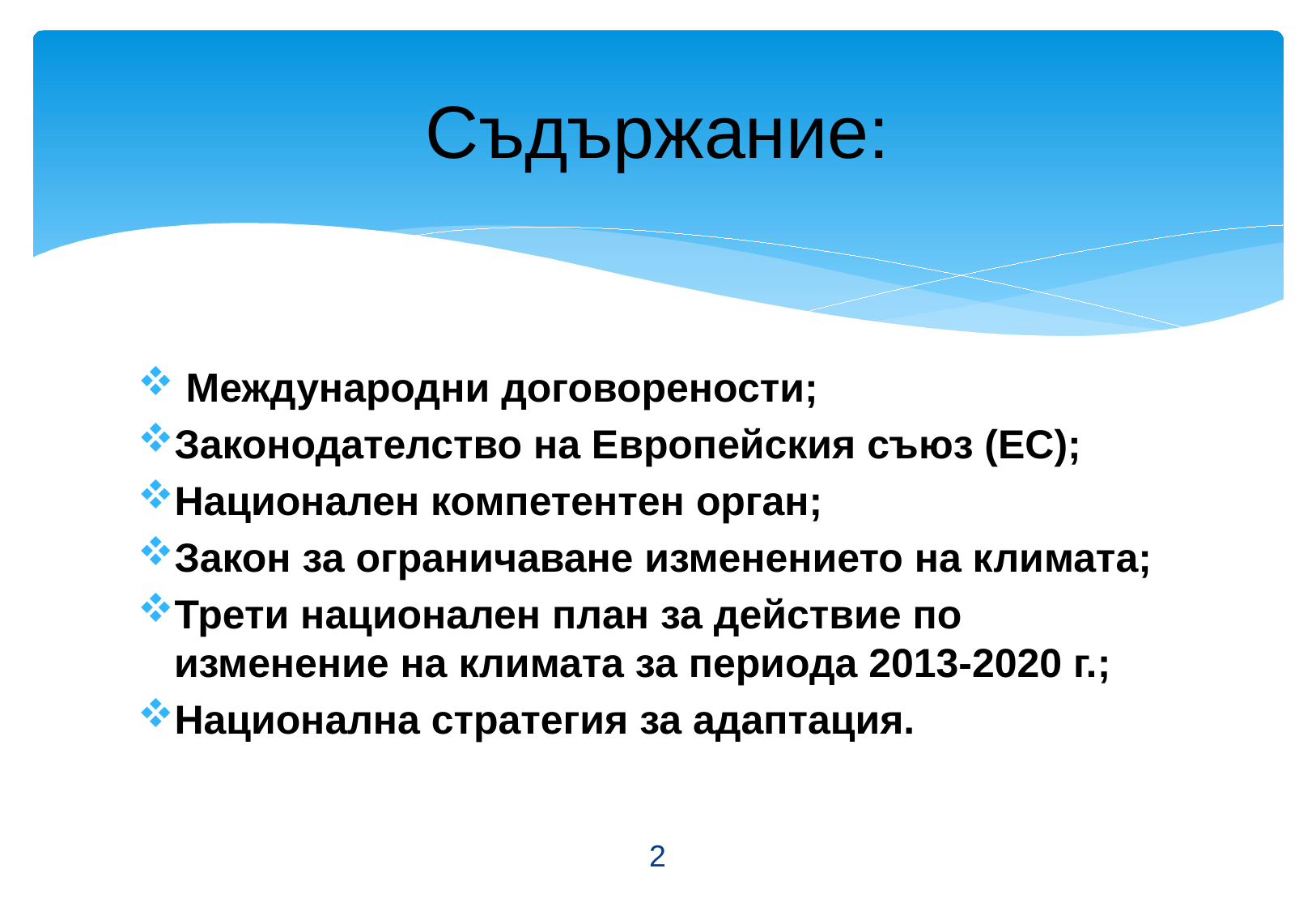

# Съдържание:
 Международни договорености;
Законодателство на Европейския съюз (ЕС);
Национален компетентен орган;
Закон за ограничаване изменението на климата;
Трети национален план за действие по изменение на климата за периода 2013-2020 г.;
Национална стратегия за адаптация.

2